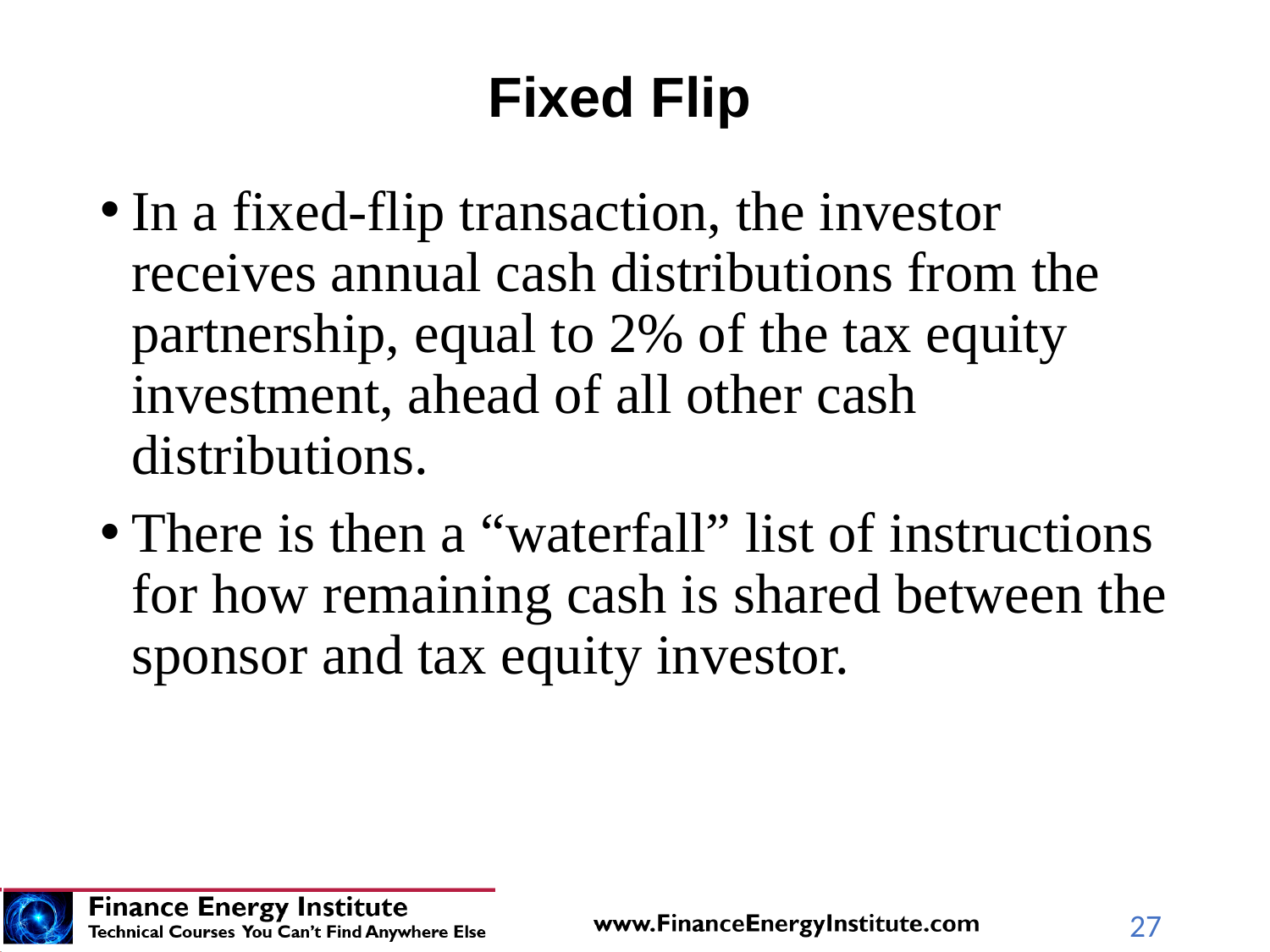

# Fixed Flip
In a fixed-flip transaction, the investor receives annual cash distributions from the partnership, equal to 2% of the tax equity investment, ahead of all other cash distributions.
There is then a “waterfall” list of instructions for how remaining cash is shared between the sponsor and tax equity investor.
27